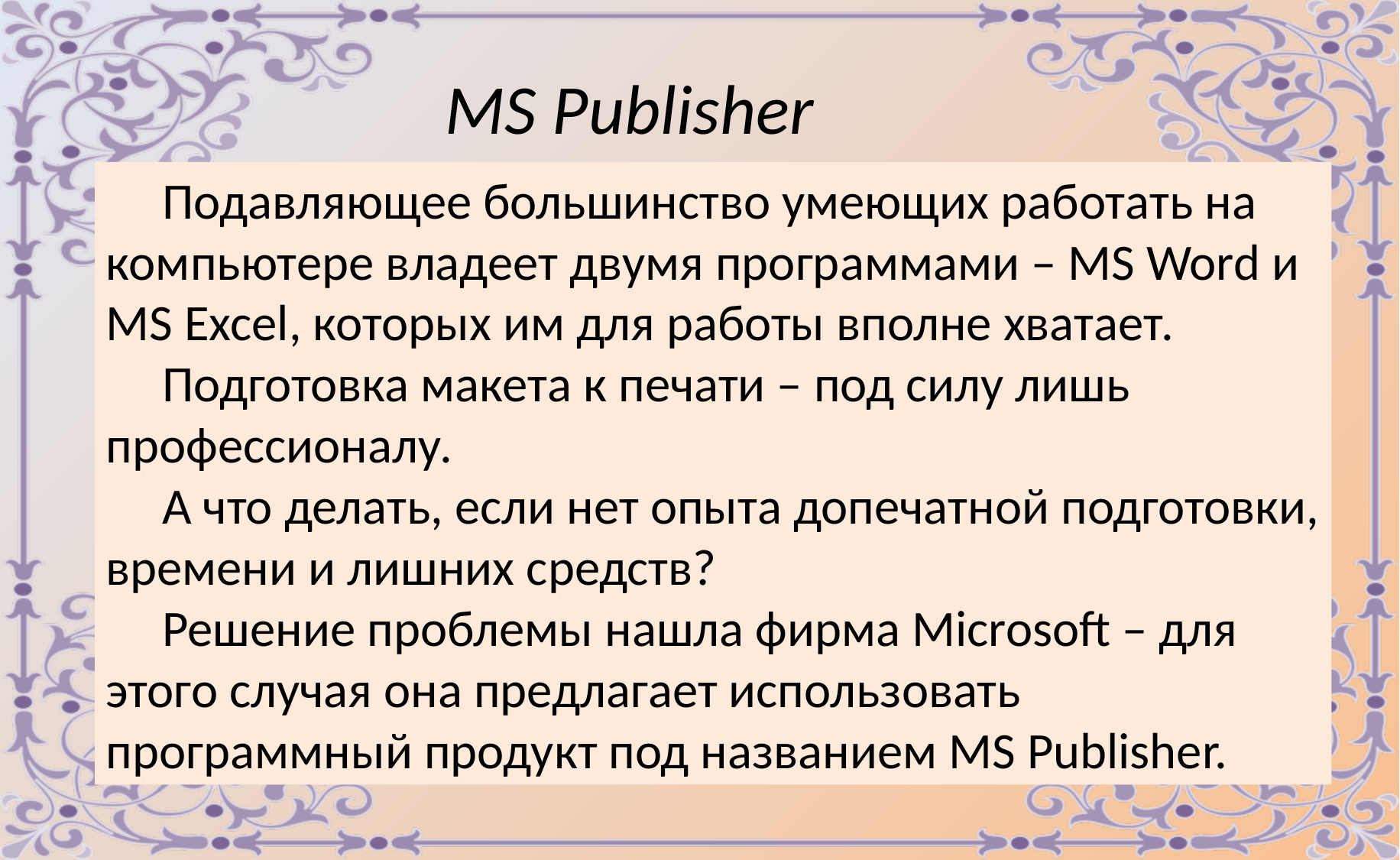

MS Publisher
Подавляющее большинство умеющих работать на компьютере владеет двумя программами – MS Word и MS Excel, которых им для работы вполне хватает.
Подготовка макета к печати – под силу лишь профессионалу.
А что делать, если нет опыта допечатной подготовки, времени и лишних средств?
Решение проблемы нашла фирма Microsoft – для этого случая она предлагает использовать программный продукт под названием MS Publisher.